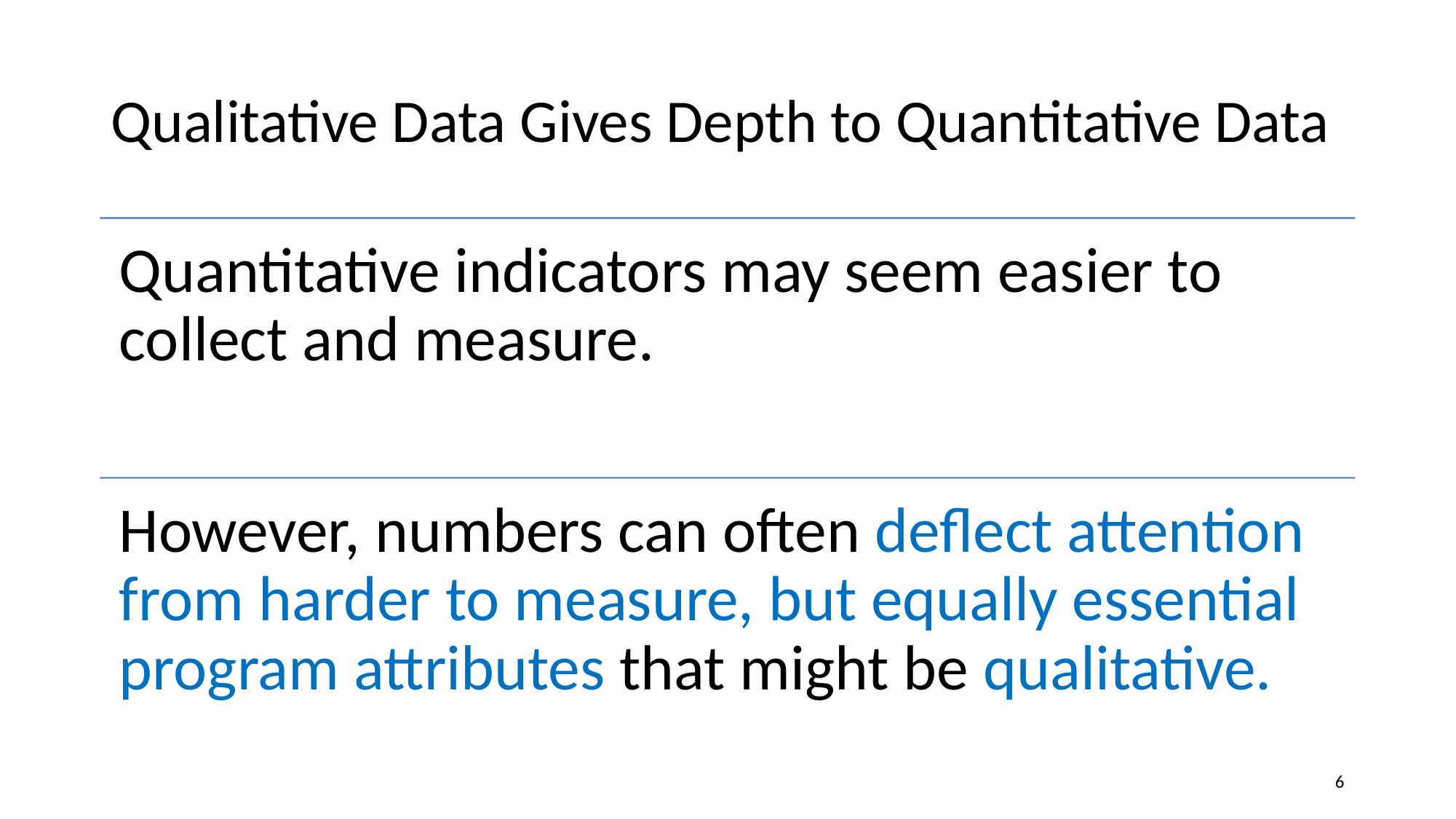

# Qualitative Data Gives Depth to Quantitative Data
Quantitative indicators may seem easier to collect and measure.
However, numbers can often deflect attention from harder to measure, but equally essential program attributes that might be qualitative.
6